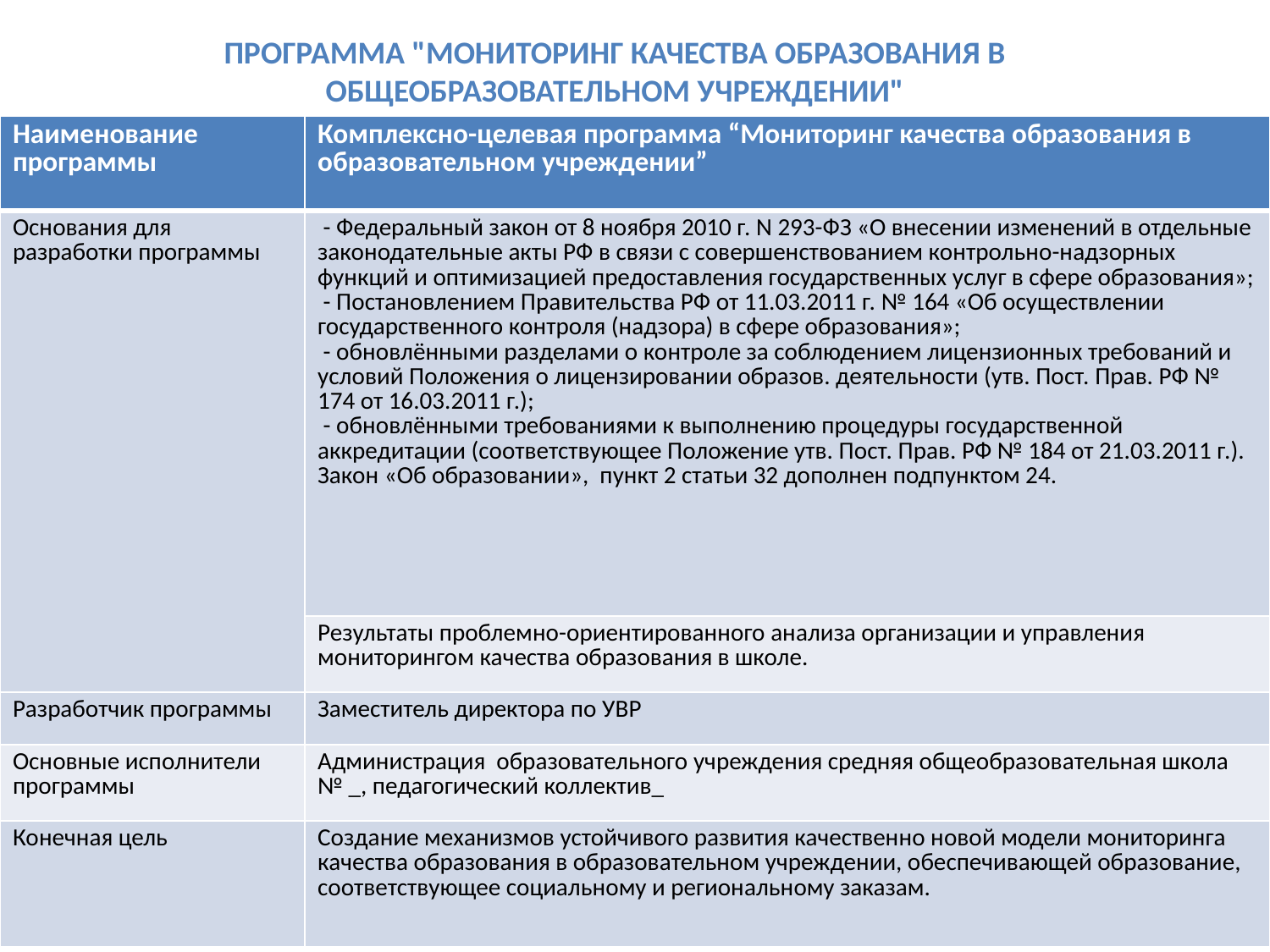

Программа "Мониторинг качества образования в общеобразовательном учреждении"
| Наименование программы | Комплексно-целевая программа “Мониторинг качества образования в образовательном учреждении” |
| --- | --- |
| Основания для разработки программы | - Федеральный закон от 8 ноября 2010 г. N 293-ФЗ «О внесении изменений в отдельные законодательные акты РФ в связи с совершенствованием контрольно-надзорных функций и оптимизацией предоставления государственных услуг в сфере образования»; - Постановлением Правительства РФ от 11.03.2011 г. № 164 «Об осуществлении государственного контроля (надзора) в сфере образования»; - обновлёнными разделами о контроле за соблюдением лицензионных требований и условий Положения о лицензировании образов. деятельности (утв. Пост. Прав. РФ № 174 от 16.03.2011 г.); - обновлёнными требованиями к выполнению процедуры государственной аккредитации (соответствующее Положение утв. Пост. Прав. РФ № 184 от 21.03.2011 г.). Закон «Об образовании», пункт 2 статьи 32 дополнен подпунктом 24. |
|  | Результаты проблемно-ориентированного анализа организации и управления мониторингом качества образования в школе. |
| Разработчик программы | Заместитель директора по УВР |
| Основные исполнители программы | Администрация образовательного учреждения средняя общеобразовательная школа № \_, педагогический коллектив\_ |
| Конечная цель | Создание механизмов устойчивого развития качественно новой модели мониторинга качества образования в образовательном учреждении, обеспечивающей образование, соответствующее социальному и региональному заказам. |